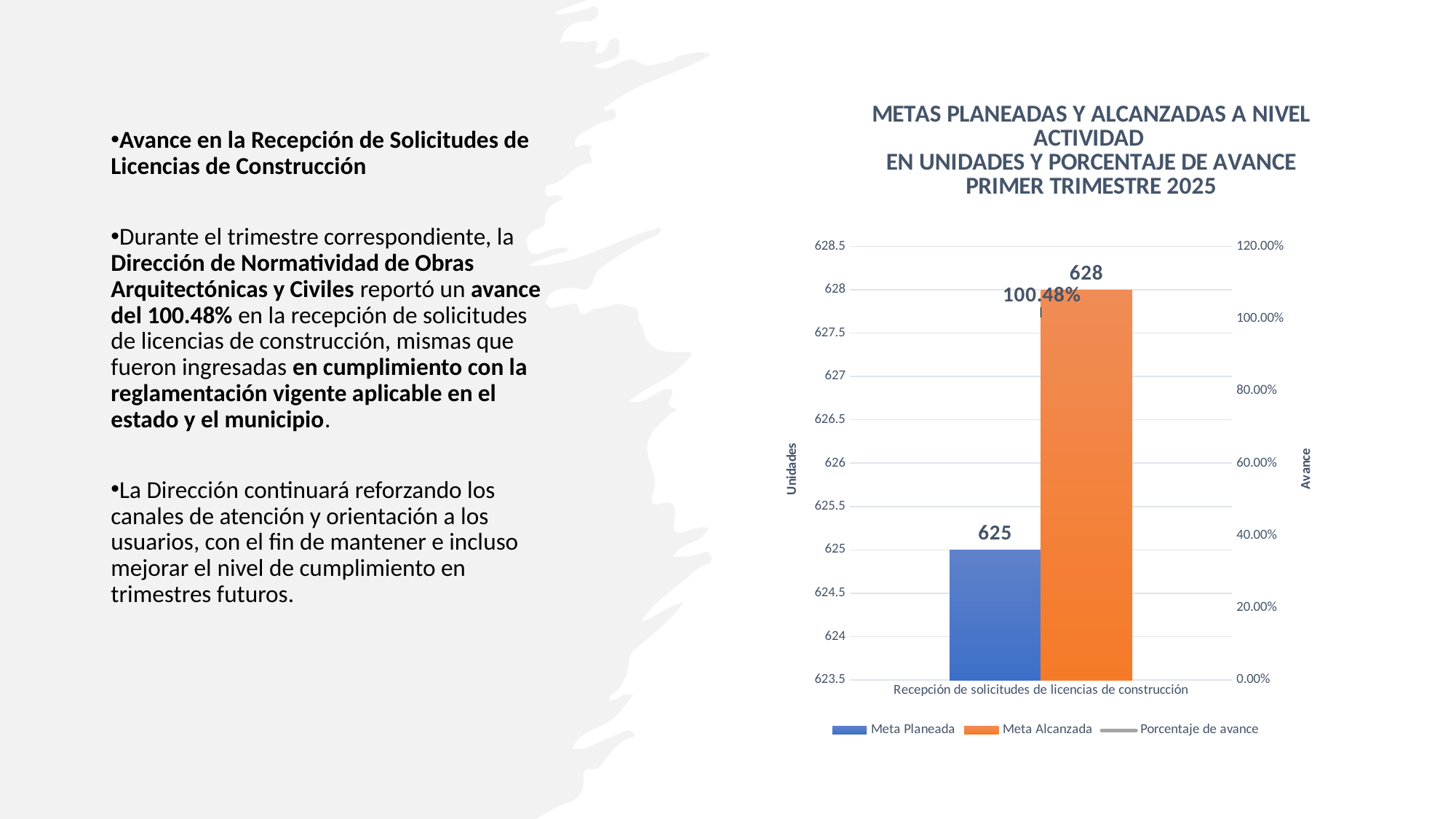

### Chart: METAS PLANEADAS Y ALCANZADAS A NIVEL ACTIVIDAD
EN UNIDADES Y PORCENTAJE DE AVANCE
PRIMER TRIMESTRE 2025

| Category | Meta Planeada | Meta Alcanzada |  |
|---|---|---|---|
| Recepción de solicitudes de licencias de construcción | 625.0 | 628.0 | 1.0048 |
Avance en la Recepción de Solicitudes de Licencias de Construcción

Durante el trimestre correspondiente, la Dirección de Normatividad de Obras Arquitectónicas y Civiles reportó un avance del 100.48% en la recepción de solicitudes de licencias de construcción, mismas que fueron ingresadas en cumplimiento con la reglamentación vigente aplicable en el estado y el municipio.

La Dirección continuará reforzando los canales de atención y orientación a los usuarios, con el fin de mantener e incluso mejorar el nivel de cumplimiento en trimestres futuros.